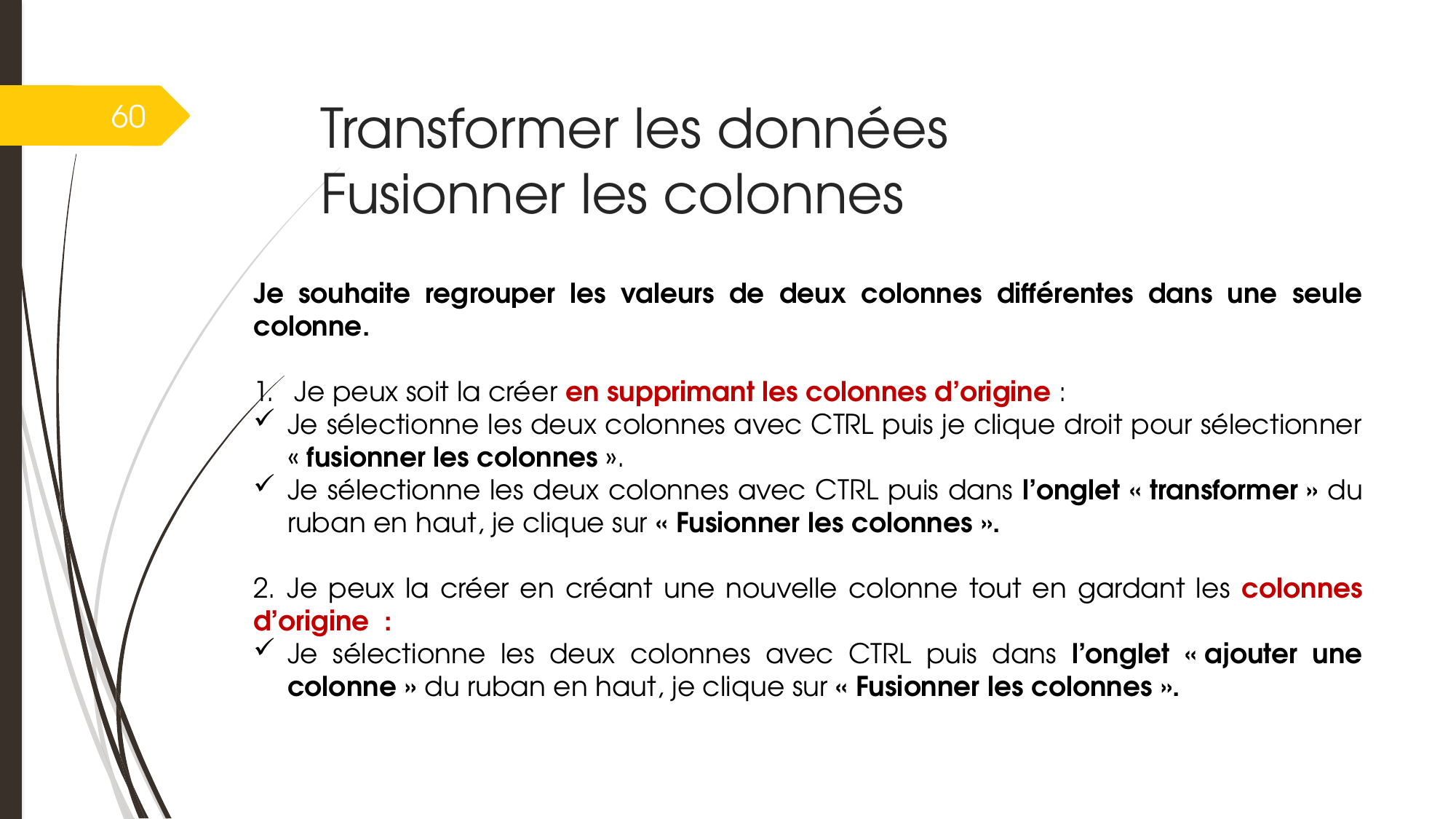

# Transformer les données Fusionner les colonnes
60
Je souhaite regrouper les valeurs de deux colonnes différentes dans une seule colonne.

Je peux soit la créer en supprimant les colonnes d’origine :
Je sélectionne les deux colonnes avec CTRL puis je clique droit pour sélectionner « fusionner les colonnes ».
Je sélectionne les deux colonnes avec CTRL puis dans l’onglet « transformer » du ruban en haut, je clique sur « Fusionner les colonnes ».

2. Je peux la créer en créant une nouvelle colonne tout en gardant les colonnes d’origine  :
Je sélectionne les deux colonnes avec CTRL puis dans l’onglet « ajouter une colonne » du ruban en haut, je clique sur « Fusionner les colonnes ».